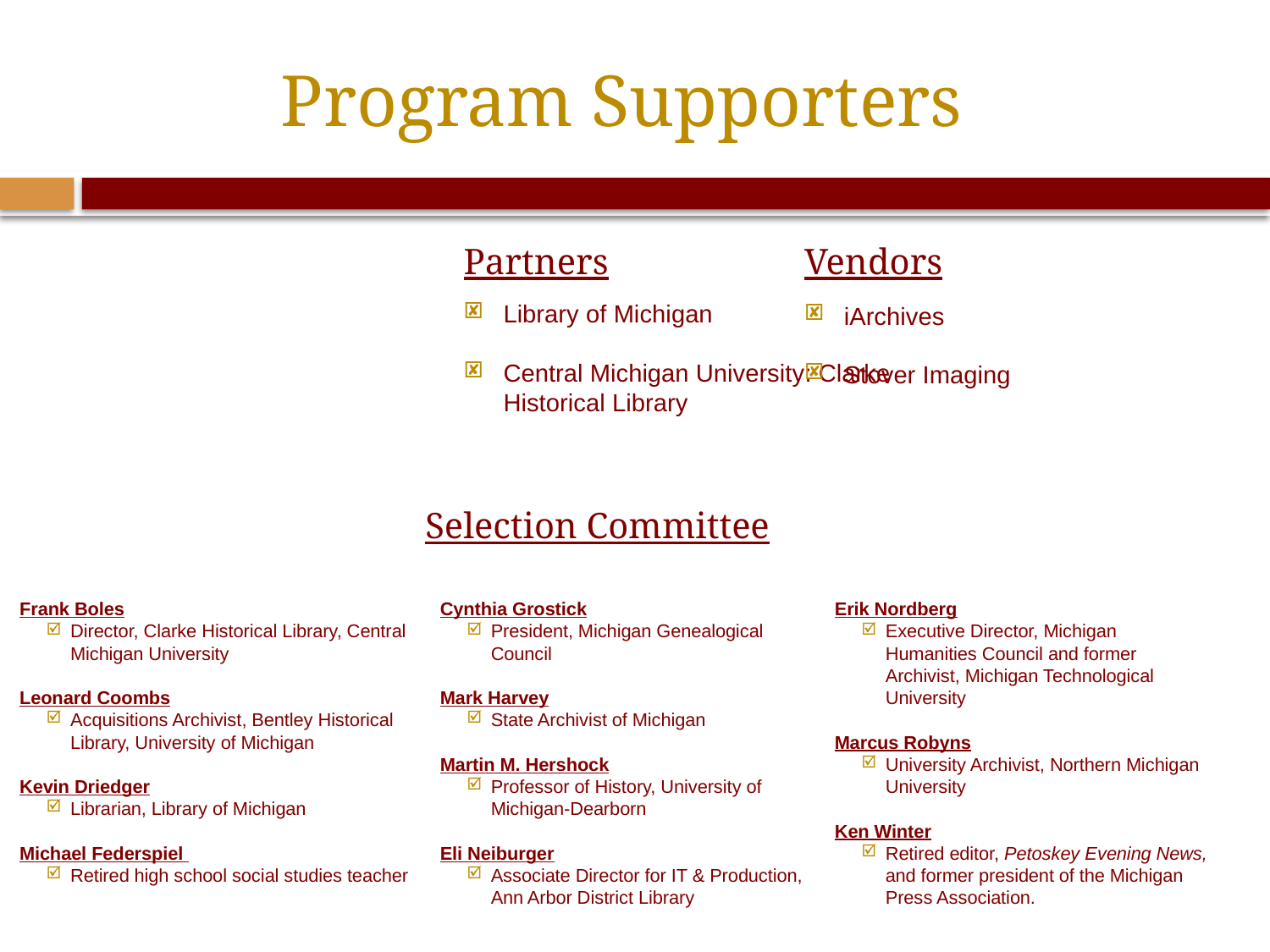

# Program Supporters

Partners

Library of Michigan

Central Michigan University: Clarke Historical Library
Vendors

iArchives

Stover Imaging

Selection Committee

Frank Boles
Director, Clarke Historical Library, Central Michigan University

Leonard Coombs
Acquisitions Archivist, Bentley Historical Library, University of Michigan

Kevin Driedger
Librarian, Library of Michigan

Michael Federspiel
Retired high school social studies teacher
Cynthia Grostick
President, Michigan Genealogical Council

Mark Harvey
State Archivist of Michigan

Martin M. Hershock
Professor of History, University of Michigan-Dearborn

Eli Neiburger
Associate Director for IT & Production, Ann Arbor District Library
Erik Nordberg
Executive Director, Michigan Humanities Council and former Archivist, Michigan Technological University

Marcus Robyns
University Archivist, Northern Michigan University

Ken Winter
Retired editor, Petoskey Evening News, and former president of the Michigan Press Association.